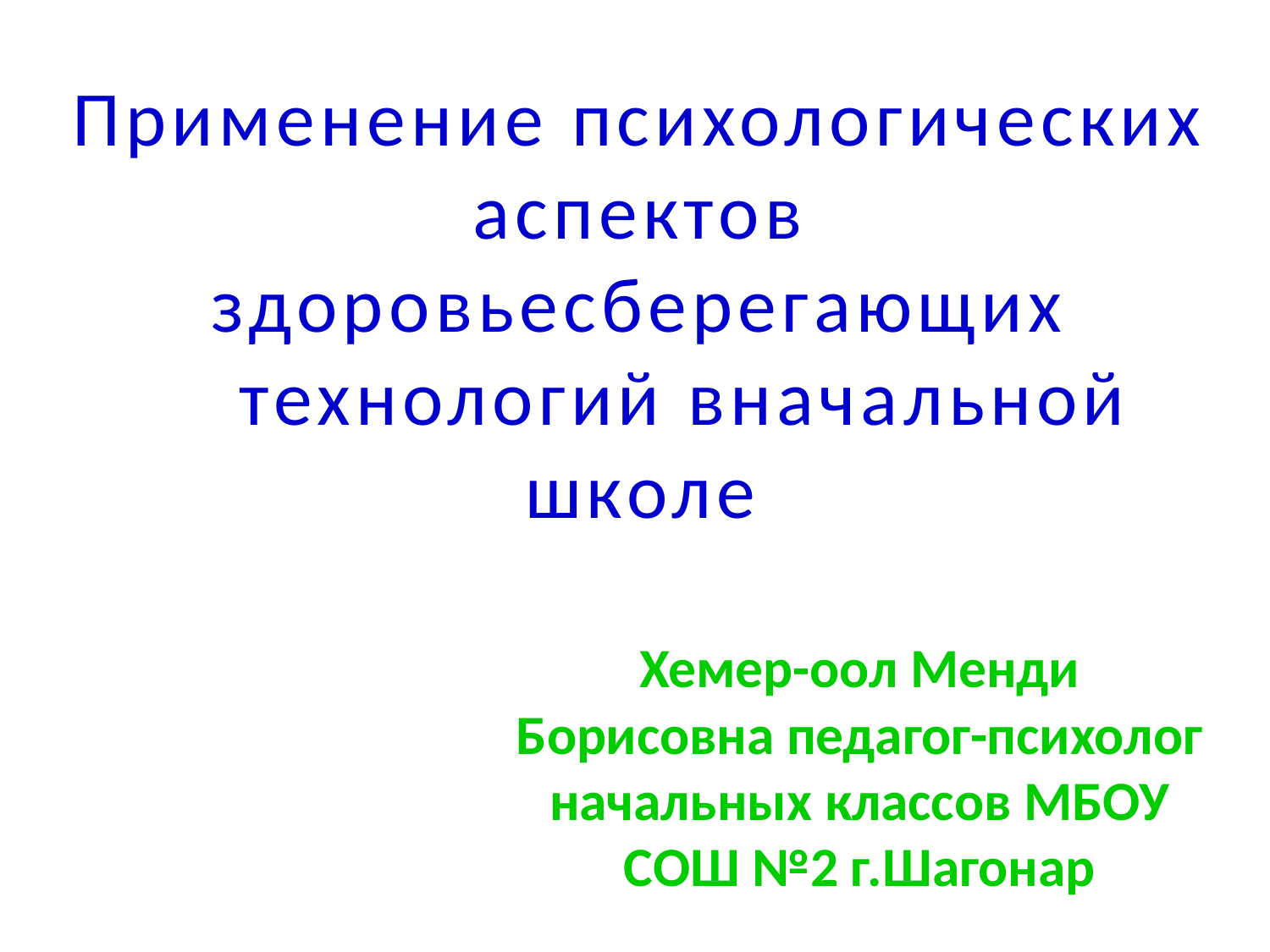

# Применение психологических аспектов здоровьесберегающих технологий вначальной школе
Хемер-оол Менди Борисовна педагог-психолог начальных классов МБОУ СОШ №2 г.Шагонар